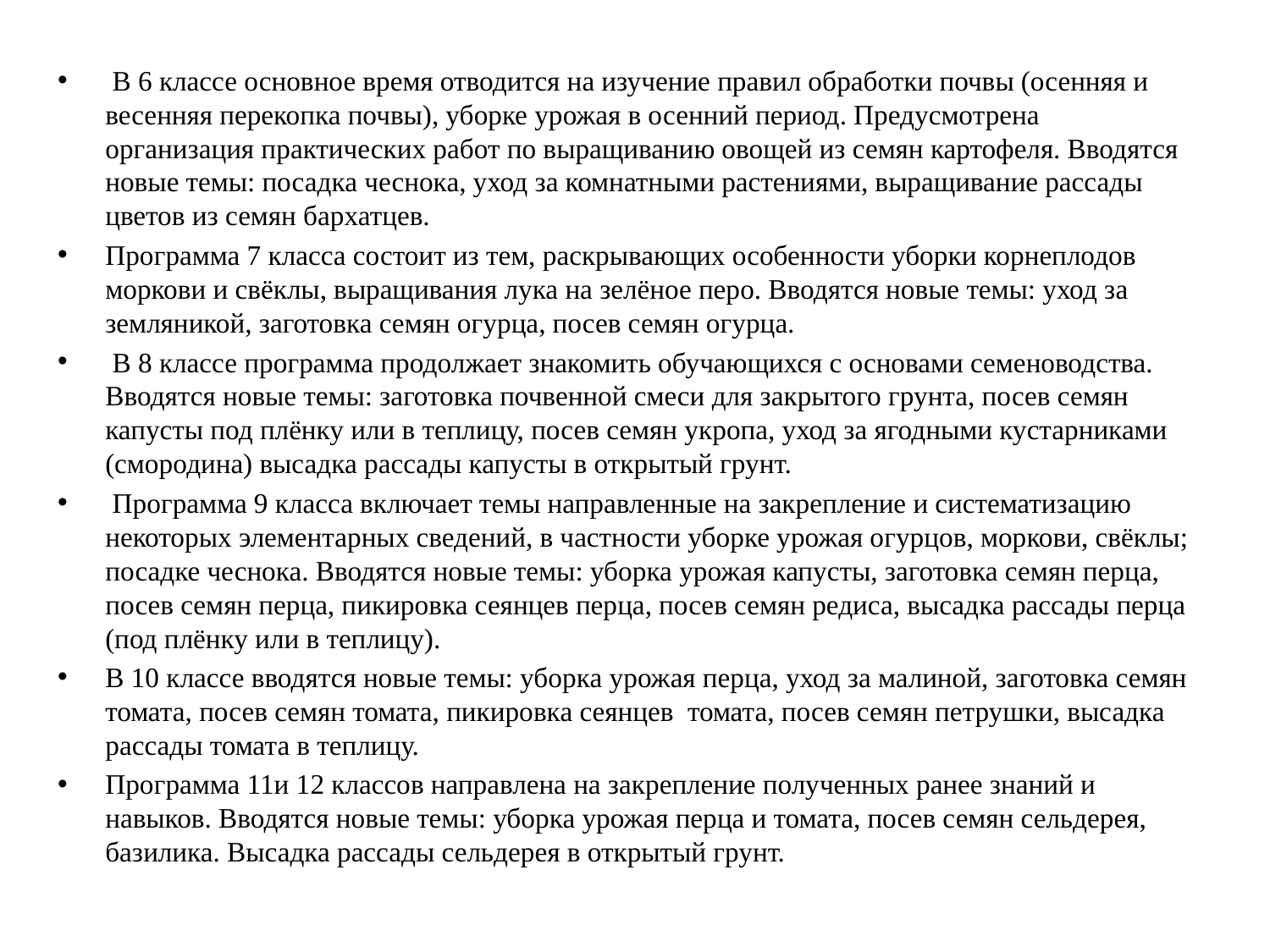

#
 В 6 классе основное время отводится на изучение правил обработки почвы (осенняя и весенняя перекопка почвы), уборке урожая в осенний период. Предусмотрена организация практических работ по выращиванию овощей из семян картофеля. Вводятся новые темы: посадка чеснока, уход за комнатными растениями, выращивание рассады цветов из семян бархатцев.
Программа 7 класса состоит из тем, раскрывающих особенности уборки корнеплодов моркови и свёклы, выращивания лука на зелёное перо. Вводятся новые темы: уход за земляникой, заготовка семян огурца, посев семян огурца.
 В 8 классе программа продолжает знакомить обучающихся с основами семеноводства.  Вводятся новые темы: заготовка почвенной смеси для закрытого грунта, посев семян капусты под плёнку или в теплицу, посев семян укропа, уход за ягодными кустарниками (смородина) высадка рассады капусты в открытый грунт.
 Программа 9 класса включает темы направленные на закрепление и систематизацию некоторых элементарных сведений, в частности уборке урожая огурцов, моркови, свёклы; посадке чеснока. Вводятся новые темы: уборка урожая капусты, заготовка семян перца, посев семян перца, пикировка сеянцев перца, посев семян редиса, высадка рассады перца (под плёнку или в теплицу).
В 10 классе вводятся новые темы: уборка урожая перца, уход за малиной, заготовка семян томата, посев семян томата, пикировка сеянцев  томата, посев семян петрушки, высадка рассады томата в теплицу.
Программа 11и 12 классов направлена на закрепление полученных ранее знаний и навыков. Вводятся новые темы: уборка урожая перца и томата, посев семян сельдерея, базилика. Высадка рассады сельдерея в открытый грунт.